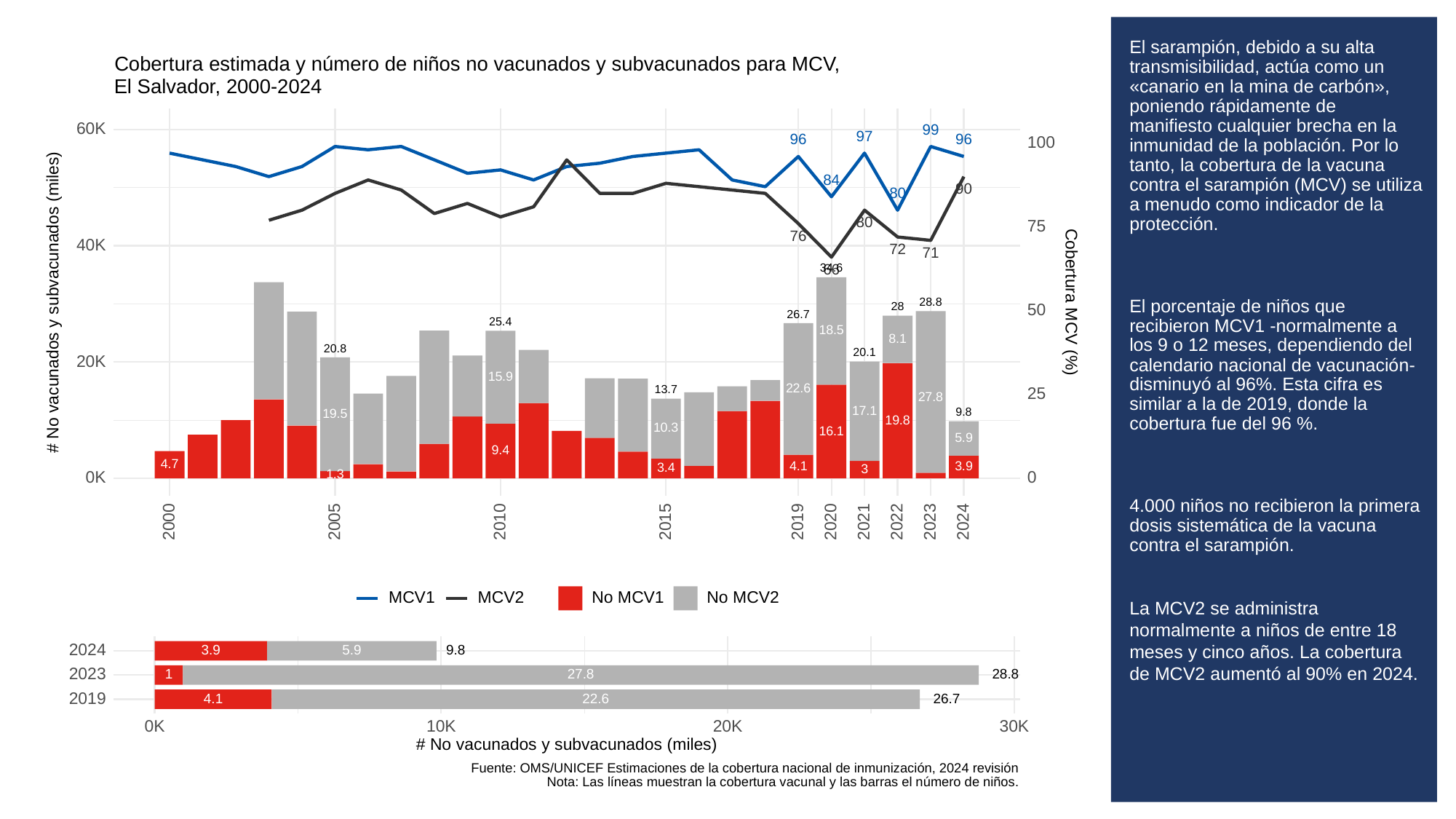

# El sarampión, debido a su alta transmisibilidad, actúa como un «canario en la mina de carbón», poniendo rápidamente de manifiesto cualquier brecha en la inmunidad de la población. Por lo tanto, la cobertura de la vacuna contra el sarampión (MCV) se utiliza a menudo como indicador de la protección.

El porcentaje de niños que recibieron MCV1 -normalmente a los 9 o 12 meses, dependiendo del calendario nacional de vacunación- disminuyó al 96%. Esta cifra es similar a la de 2019, donde la cobertura fue del 96 %.

4.000 niños no recibieron la primera dosis sistemática de la vacuna contra el sarampión.

La MCV2 se administra normalmente a niños de entre 18 meses y cinco años. La cobertura de MCV2 aumentó al 90% en 2024.

Cobertura estimada y número de niños no vacunados y subvacunados para MCV,
El Salvador, 2000-2024

60K
99

97
96
96
100

84
90

80
80
75
76
40K
72

71
66
34.6

# No vacunados y subvacunados (miles)
Cobertura MCV (%)
28.8
28

50
26.7

25.4

18.5

8.1
20.8
20.1

20K

15.9

22.6

13.7

25

27.8

17.1
9.8
19.5

19.8

10.3

16.1

5.9

9.4

4.7

4.1
3.9
3.4

3

1.3

0K
0

2023
2000
2005
2010
2015
2019
2020
2021
2022
2024

MCV1
MCV2
No MCV1
No MCV2

2024
3.9
5.9
9.8

2023
27.8
28.8
1

2019
22.6
26.7
4.1

30K
0K
10K
20K
# No vacunados y subvacunados (miles)
Fuente: OMS/UNICEF Estimaciones de la cobertura nacional de inmunización, 2024 revisión
Nota: Las líneas muestran la cobertura vacunal y las barras el número de niños.